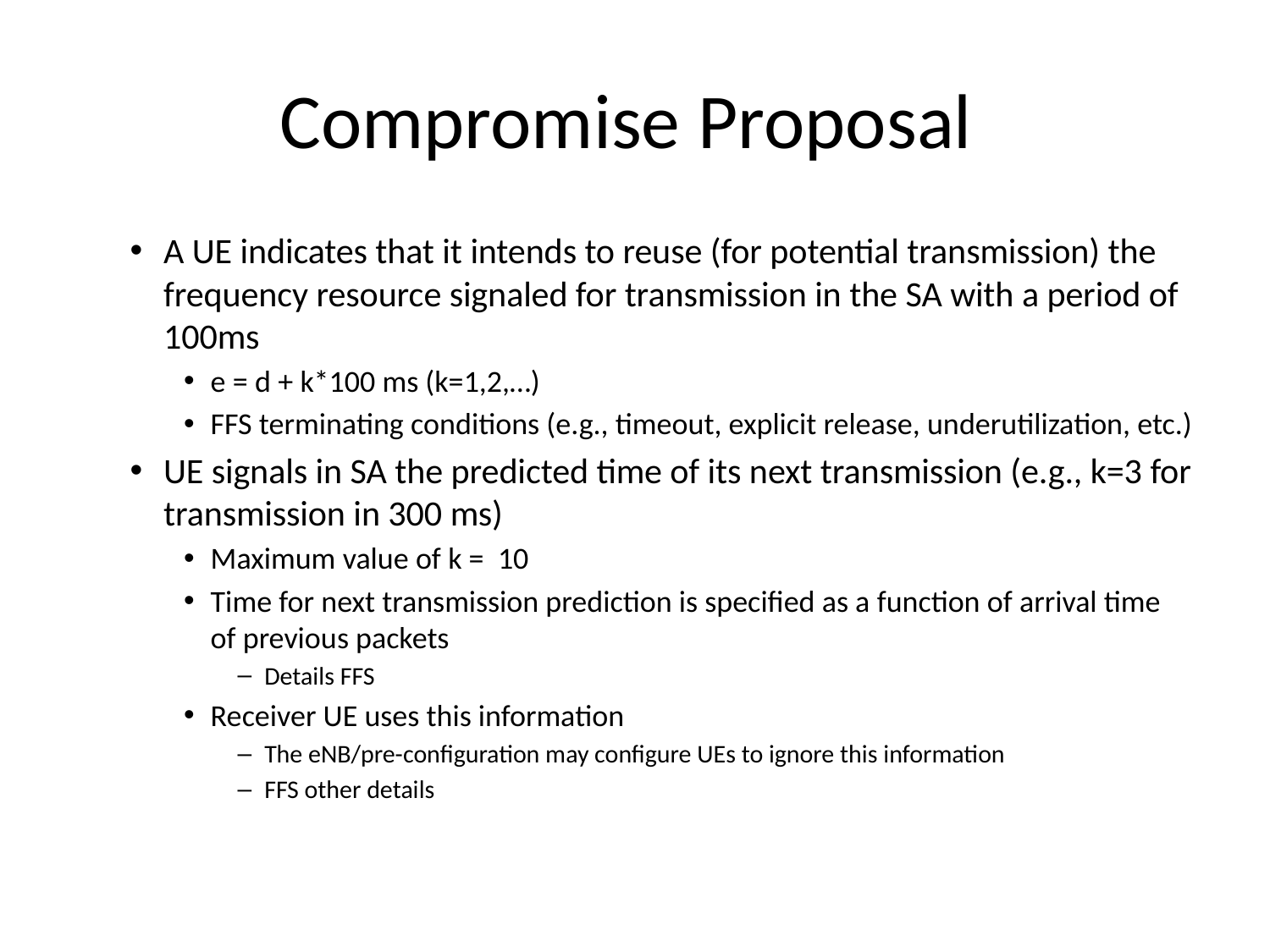

# Compromise Proposal
A UE indicates that it intends to reuse (for potential transmission) the frequency resource signaled for transmission in the SA with a period of 100ms
e = d + k*100 ms (k=1,2,…)
FFS terminating conditions (e.g., timeout, explicit release, underutilization, etc.)
UE signals in SA the predicted time of its next transmission (e.g., k=3 for transmission in 300 ms)
Maximum value of k =  10
Time for next transmission prediction is specified as a function of arrival time of previous packets
Details FFS
Receiver UE uses this information
The eNB/pre-configuration may configure UEs to ignore this information
FFS other details